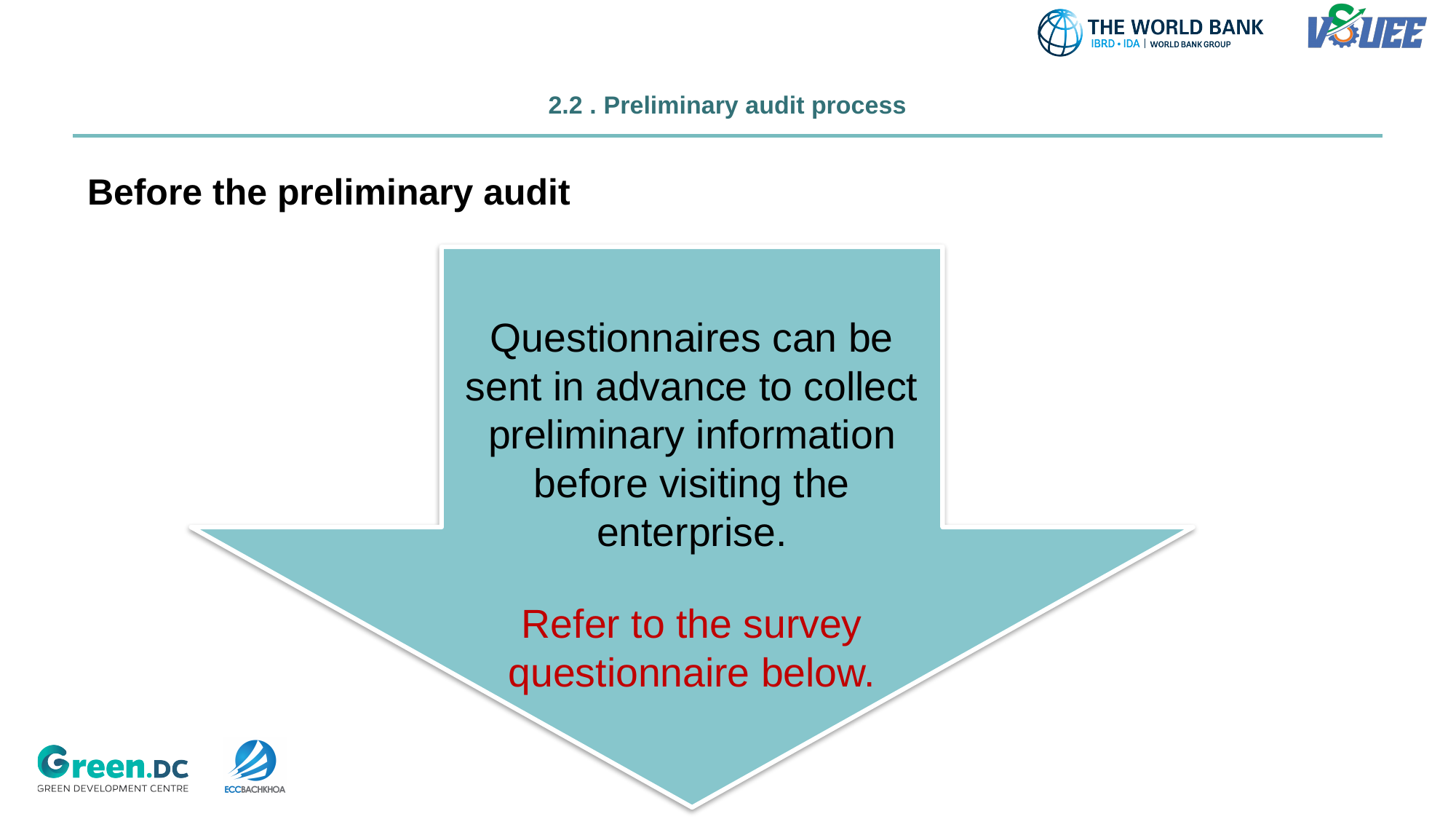

# 2.2 . Preliminary audit process
Before the preliminary audit

Questionnaires can be sent in advance to collect preliminary information before visiting the enterprise.

Refer to the survey questionnaire below.